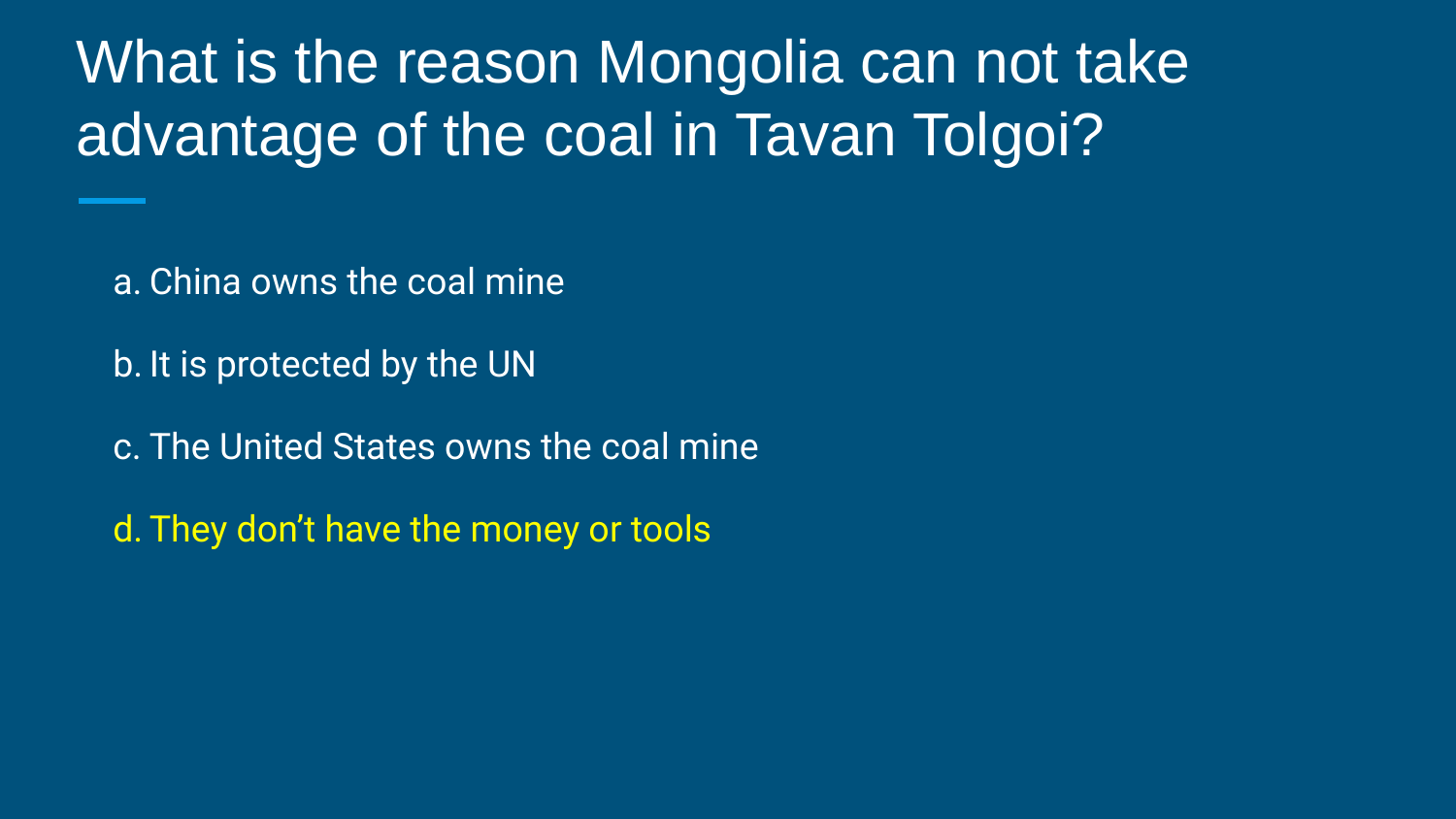

# What is the reason Mongolia can not take advantage of the coal in Tavan Tolgoi?
China owns the coal mine
It is protected by the UN
The United States owns the coal mine
They don’t have the money or tools